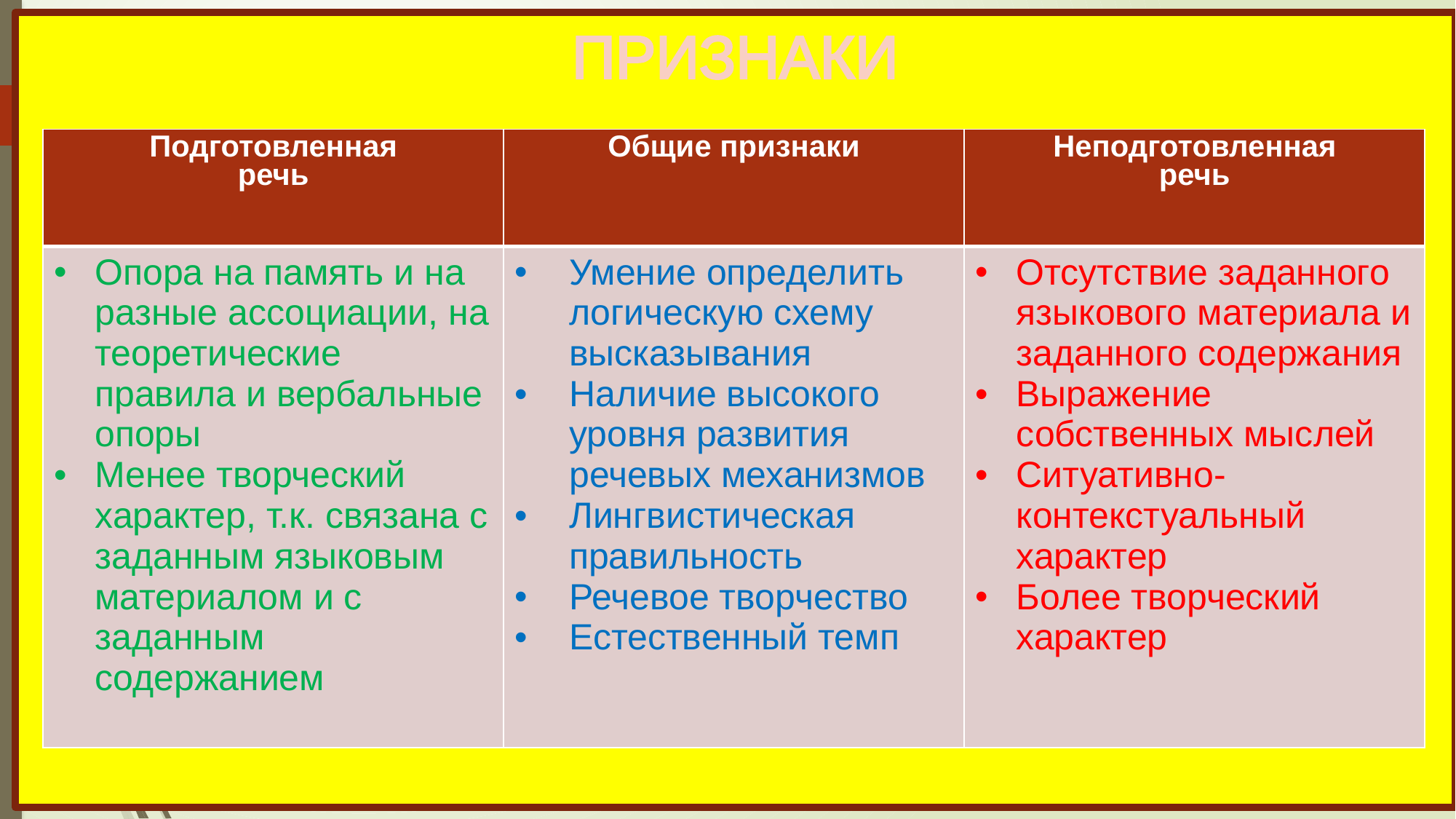

# ПРИЗНАКИ
| Подготовленная речь | Общие признаки | Неподготовленная речь |
| --- | --- | --- |
| Опора на память и на разные ассоциации, на теоретические правила и вербальные опоры Менее творческий характер, т.к. связана с заданным языковым материалом и с заданным содержанием | Умение определить логическую схему высказывания Наличие высокого уровня развития речевых механизмов Лингвистическая правильность Речевое творчество Естественный темп | Отсутствие заданного языкового материала и заданного содержания Выражение собственных мыслей Ситуативно-контекстуальный характер Более творческий характер |